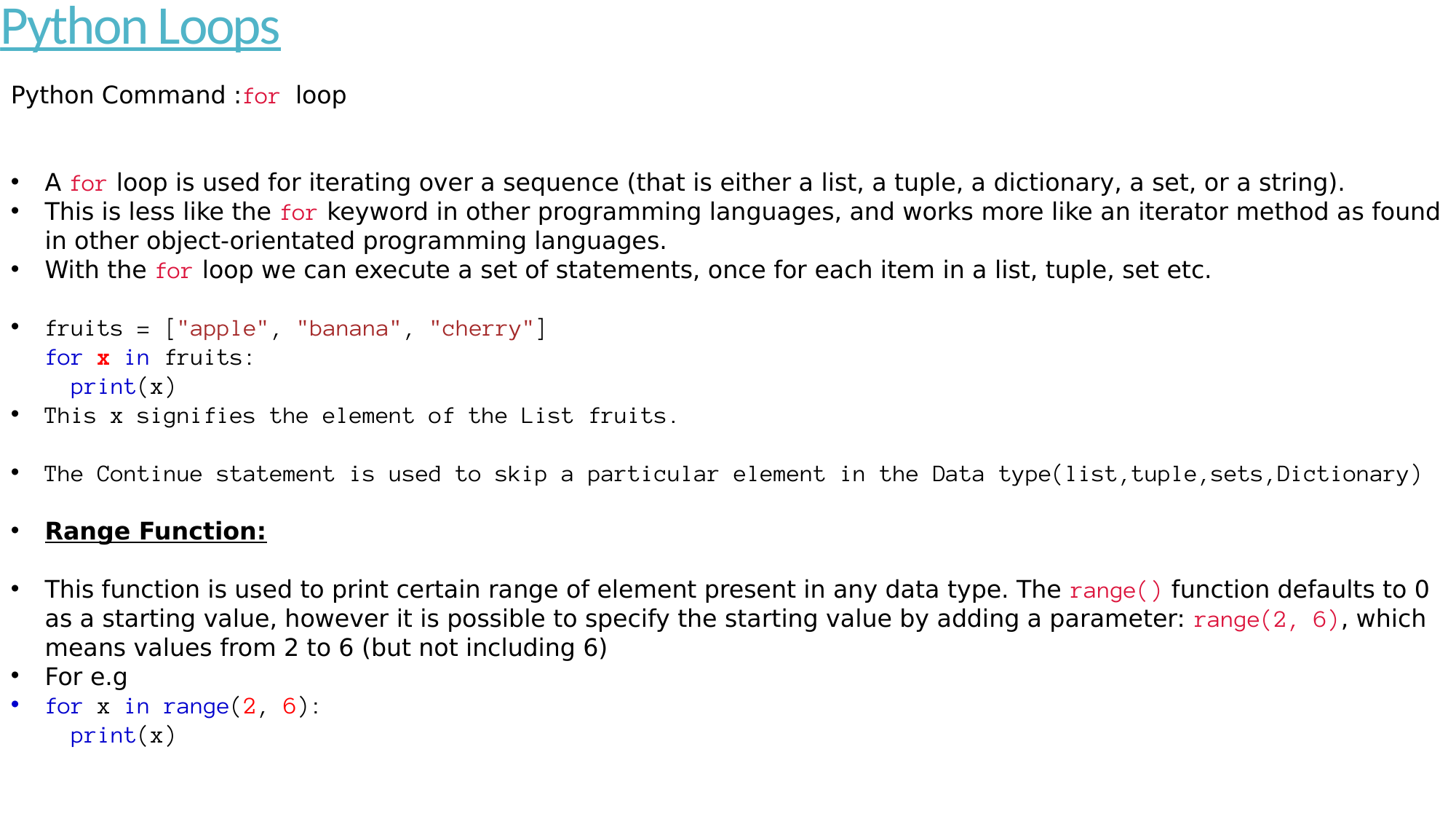

# Python Loops

Python Command :for loop

A for loop is used for iterating over a sequence (that is either a list, a tuple, a dictionary, a set, or a string).
This is less like the for keyword in other programming languages, and works more like an iterator method as found in other object-orientated programming languages.
With the for loop we can execute a set of statements, once for each item in a list, tuple, set etc.

fruits = ["apple", "banana", "cherry"]
for x in fruits:
  print(x)
This x signifies the element of the List fruits.

The Continue statement is used to skip a particular element in the Data type(list,tuple,sets,Dictionary)

Range Function:

This function is used to print certain range of element present in any data type. The range() function defaults to 0 as a starting value, however it is possible to specify the starting value by adding a parameter: range(2, 6), which means values from 2 to 6 (but not including 6)
For e.g
for x in range(2, 6):
  print(x)